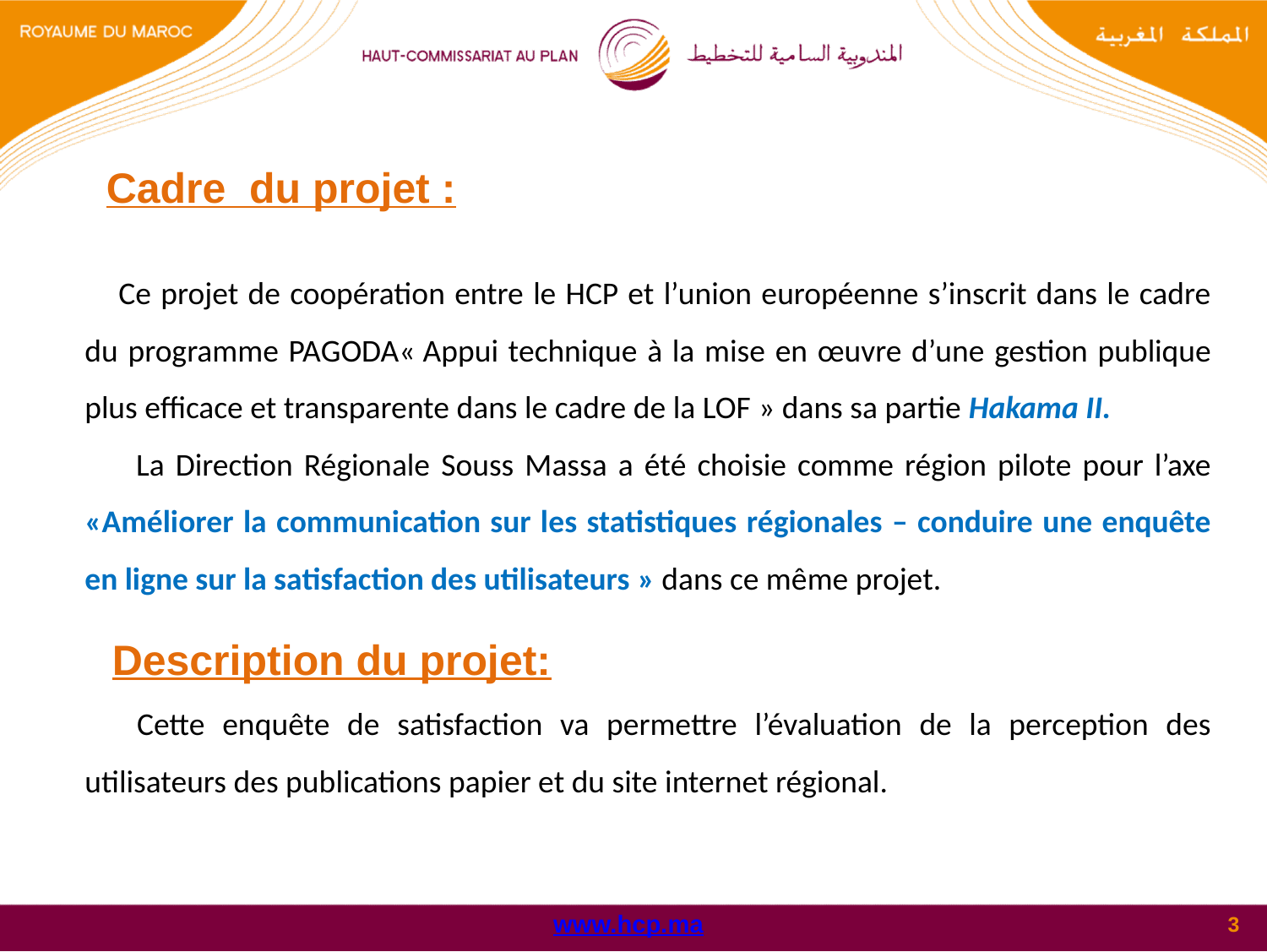

Cadre  du projet :

   Ce projet de coopération entre le HCP et l’union européenne s’inscrit dans le cadre du programme PAGODA« Appui technique à la mise en œuvre d’une gestion publique plus efficace et transparente dans le cadre de la LOF » dans sa partie Hakama II.
    La Direction Régionale Souss Massa a été choisie comme région pilote pour l’axe «Améliorer la communication sur les statistiques régionales – conduire une enquête en ligne sur la satisfaction des utilisateurs » dans ce même projet.
  Description du projet:
   Cette enquête de satisfaction va permettre l’évaluation de la perception des utilisateurs des publications papier et du site internet régional.

www.hcp.ma
3